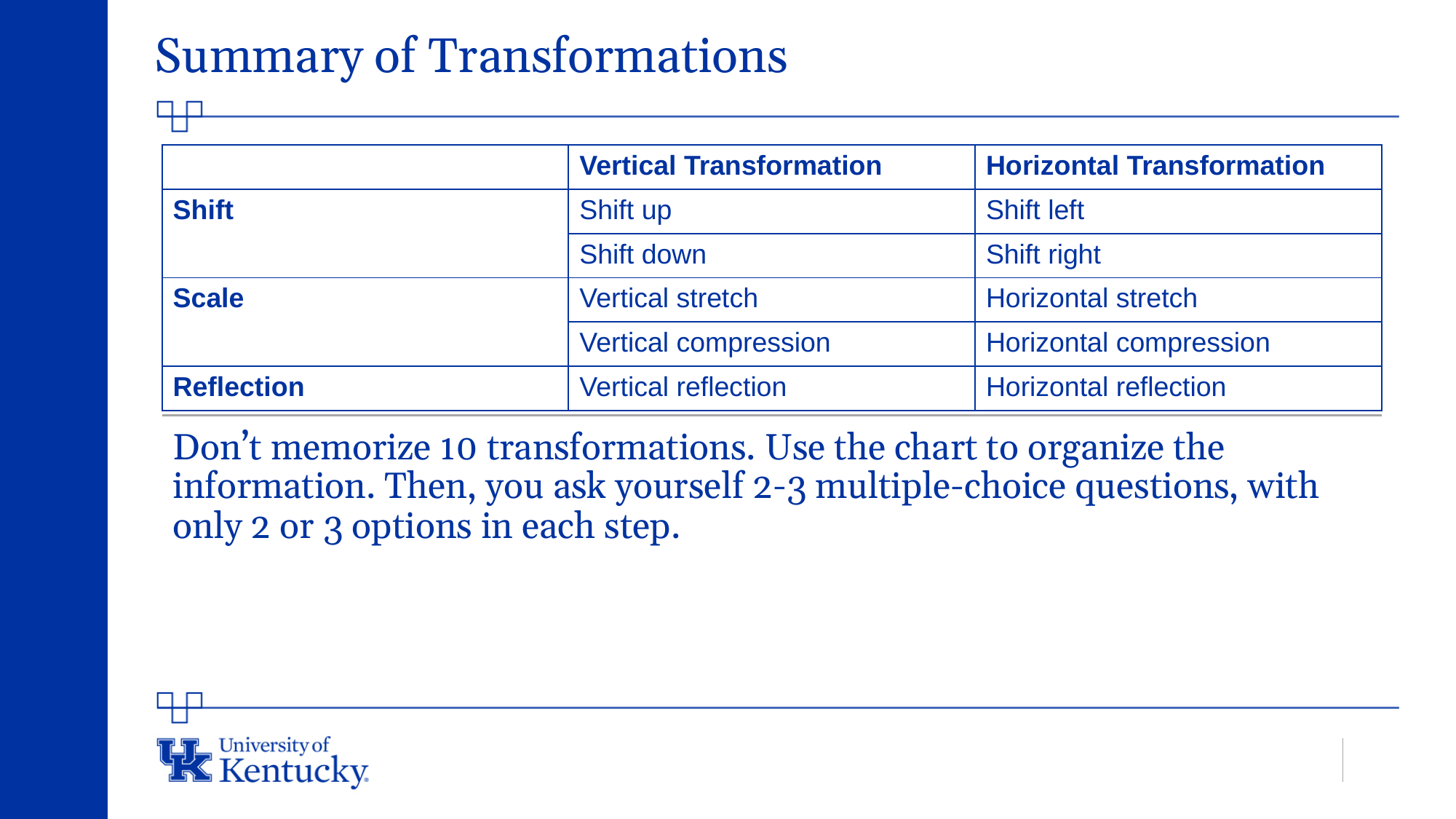

# Summary of Transformations
|  | Vertical Transformation | Horizontal Transformation |
| --- | --- | --- |
| Shift | Shift up | Shift left |
|  | Shift down | Shift right |
| Scale | Vertical stretch | Horizontal stretch |
|  | Vertical compression | Horizontal compression |
| Reflection | Vertical reflection | Horizontal reflection |
Don’t memorize 10 transformations. Use the chart to organize the information. Then, you ask yourself 2-3 multiple-choice questions, with only 2 or 3 options in each step.